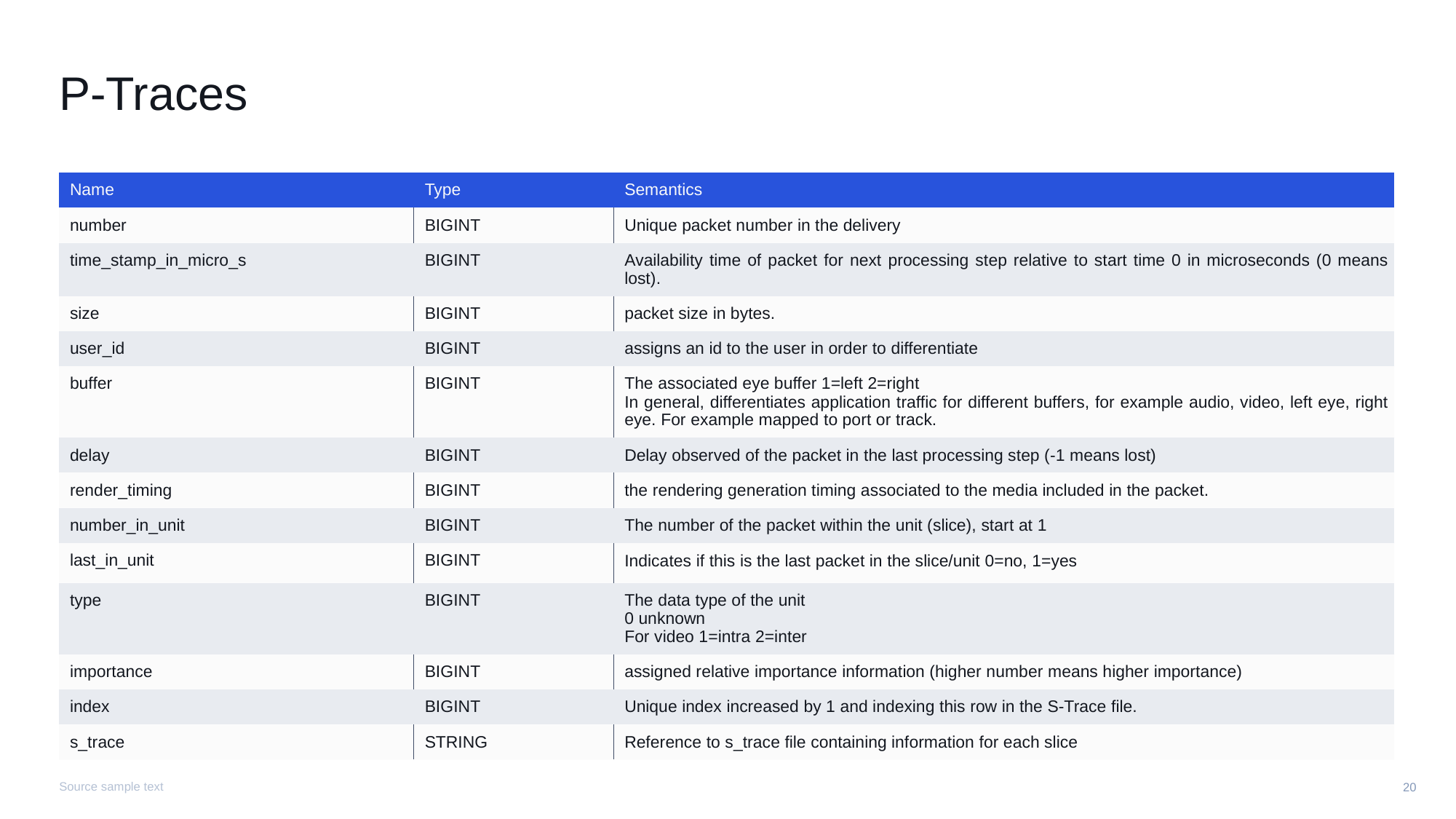

# P-Traces

| Name | Type | Semantics |
| --- | --- | --- |
| number | BIGINT | Unique packet number in the delivery |
| time\_stamp\_in\_micro\_s | BIGINT | Availability time of packet for next processing step relative to start time 0 in microseconds (0 means lost). |
| size | BIGINT | packet size in bytes. |
| user\_id | BIGINT | assigns an id to the user in order to differentiate |
| buffer | BIGINT | The associated eye buffer 1=left 2=right In general, differentiates application traffic for different buffers, for example audio, video, left eye, right eye. For example mapped to port or track. |
| delay | BIGINT | Delay observed of the packet in the last processing step (-1 means lost) |
| render\_timing | BIGINT | the rendering generation timing associated to the media included in the packet. |
| number\_in\_unit | BIGINT | The number of the packet within the unit (slice), start at 1 |
| last\_in\_unit | BIGINT | Indicates if this is the last packet in the slice/unit 0=no, 1=yes |
| type | BIGINT | The data type of the unit 0 unknown For video 1=intra 2=inter |
| importance | BIGINT | assigned relative importance information (higher number means higher importance) |
| index | BIGINT | Unique index increased by 1 and indexing this row in the S-Trace file. |
| s\_trace | STRING | Reference to s\_trace file containing information for each slice |
Source sample text